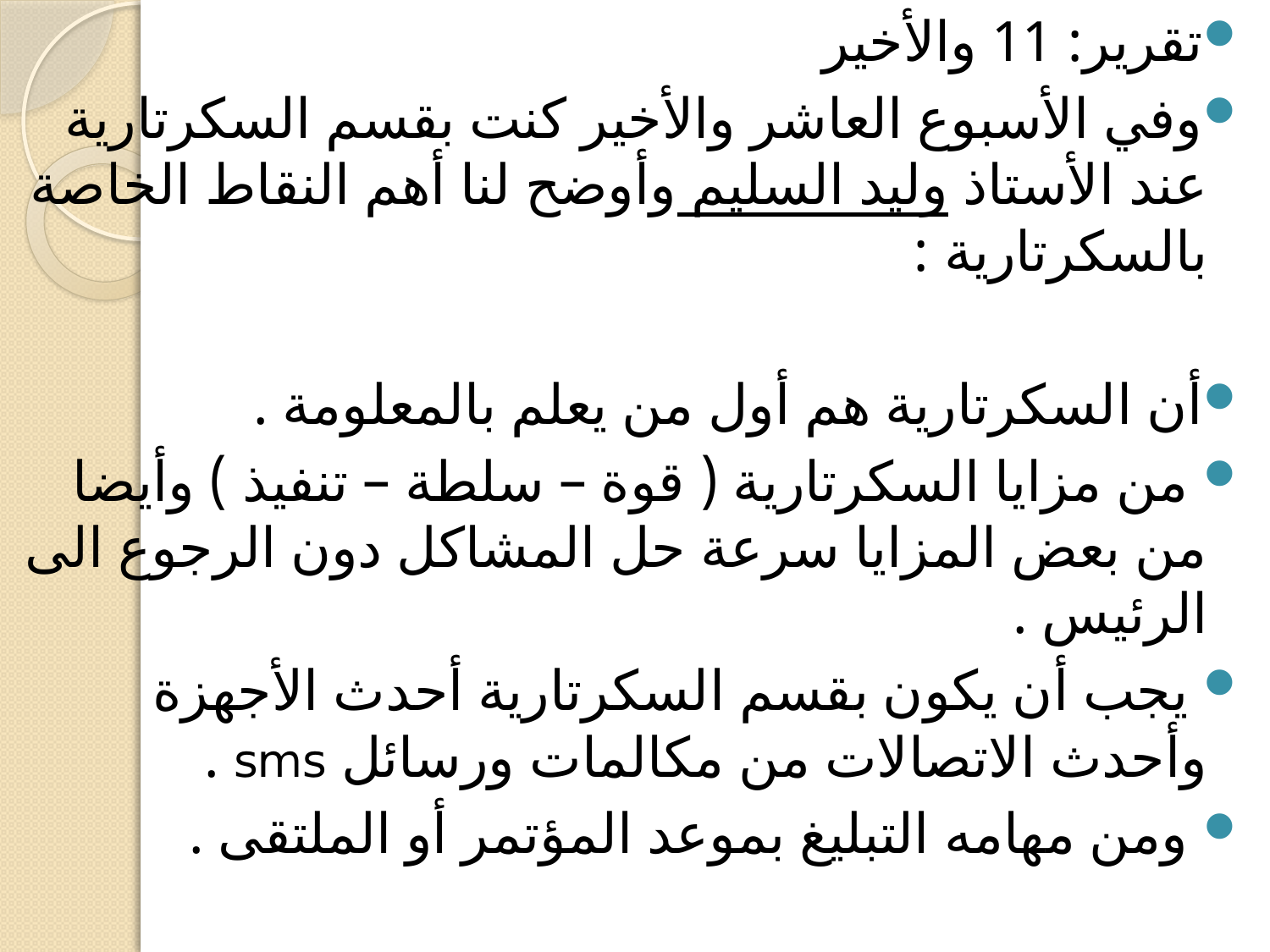

تقرير: 11 والأخير
وفي الأسبوع العاشر والأخير كنت بقسم السكرتارية عند الأستاذ وليد السليم وأوضح لنا أهم النقاط الخاصة بالسكرتارية :

أن السكرتارية هم أول من يعلم بالمعلومة .
 من مزايا السكرتارية ( قوة – سلطة – تنفيذ ) وأيضا من بعض المزايا سرعة حل المشاكل دون الرجوع الى الرئيس .
 يجب أن يكون بقسم السكرتارية أحدث الأجهزة وأحدث الاتصالات من مكالمات ورسائل sms .
 ومن مهامه التبليغ بموعد المؤتمر أو الملتقى .